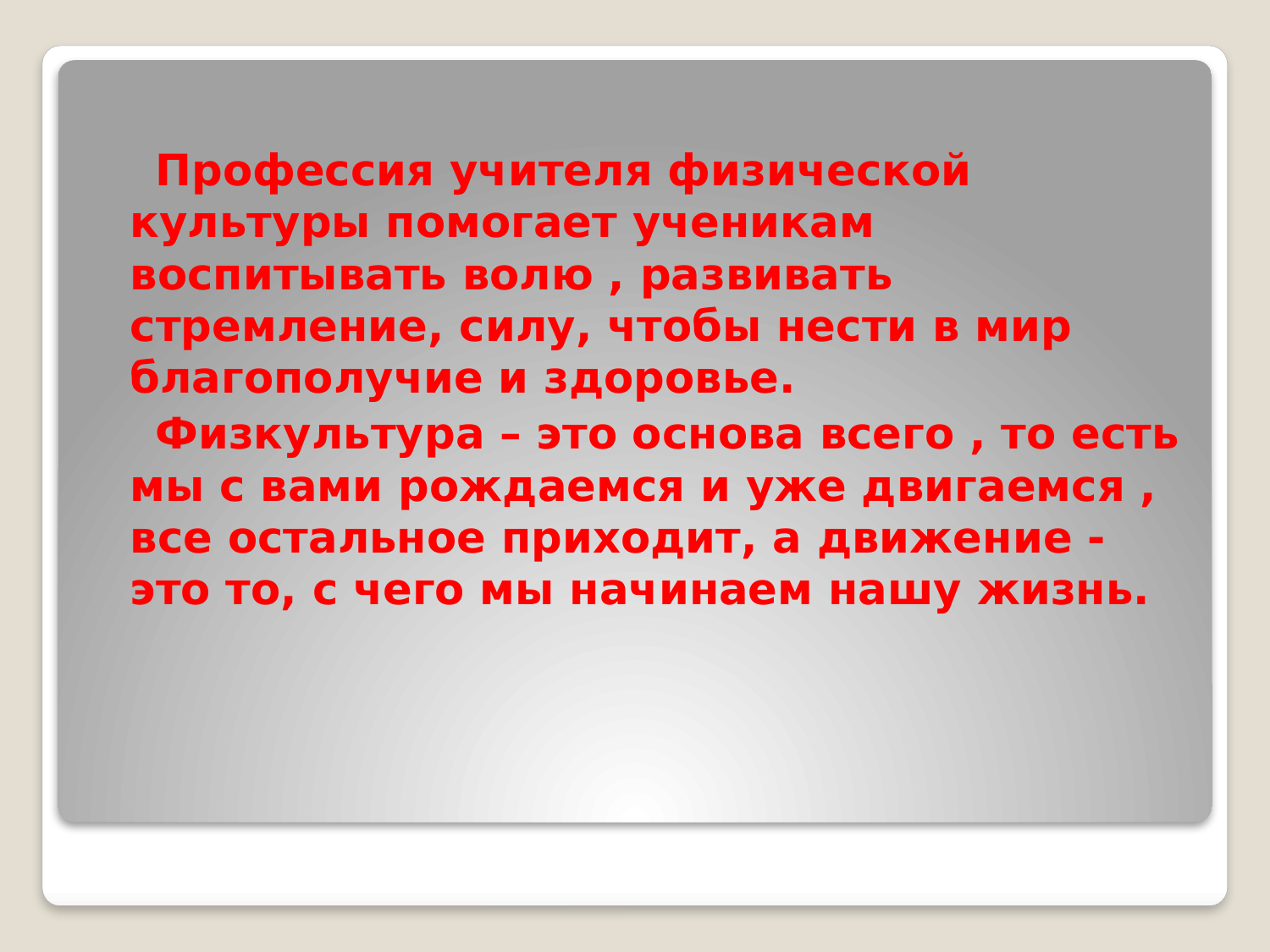

Профессия учителя физической культуры помогает ученикам воспитывать волю , развивать стремление, силу, чтобы нести в мир благополучие и здоровье.
    Физкультура – это основа всего , то есть мы с вами рождаемся и уже двигаемся , все остальное приходит, а движение - это то, с чего мы начинаем нашу жизнь.
#